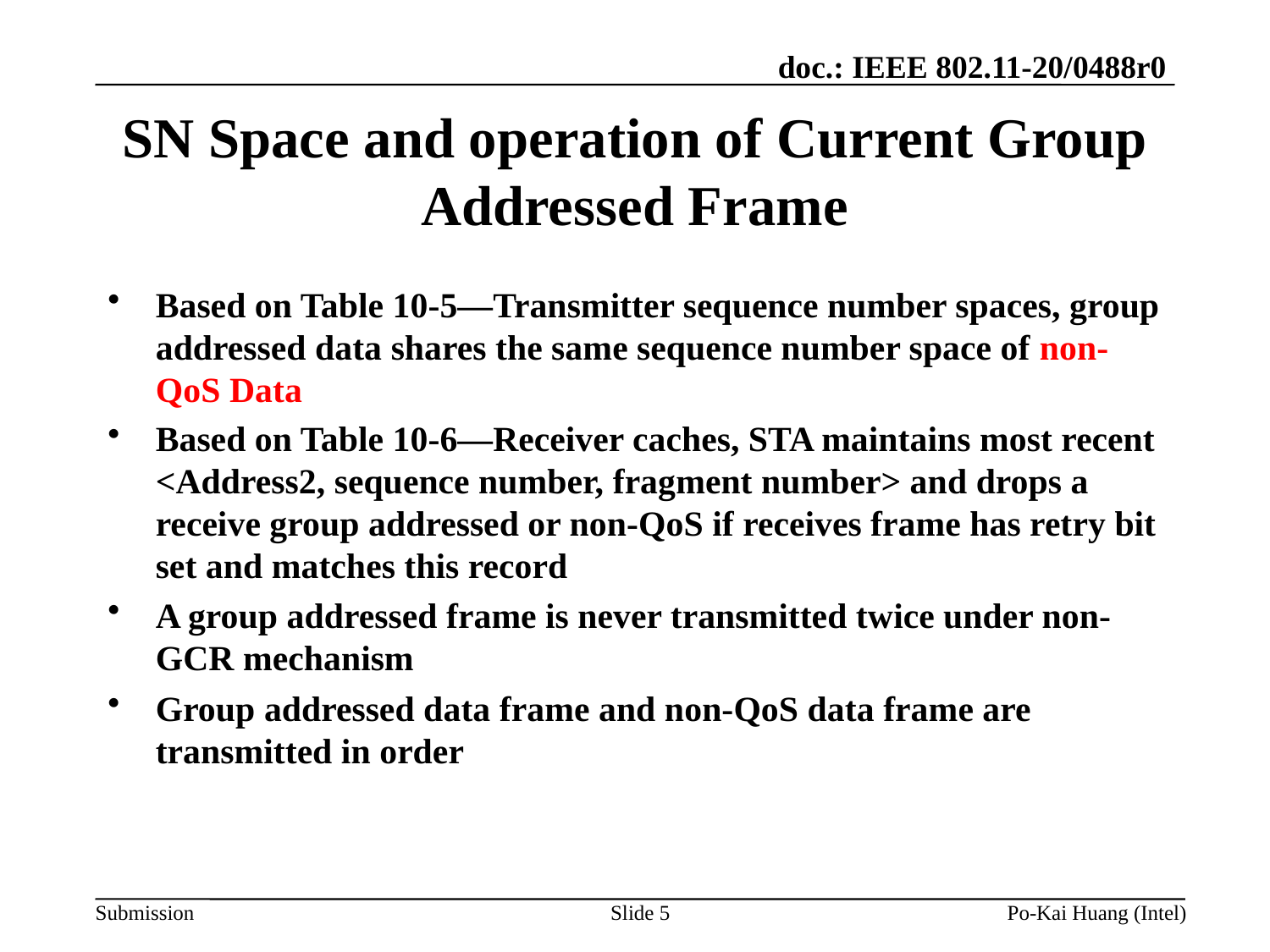

# SN Space and operation of Current Group Addressed Frame
Based on Table 10-5—Transmitter sequence number spaces, group addressed data shares the same sequence number space of non-QoS Data
Based on Table 10-6—Receiver caches, STA maintains most recent <Address2, sequence number, fragment number> and drops a receive group addressed or non-QoS if receives frame has retry bit set and matches this record
A group addressed frame is never transmitted twice under non-GCR mechanism
Group addressed data frame and non-QoS data frame are transmitted in order
Slide 5
Po-Kai Huang (Intel)